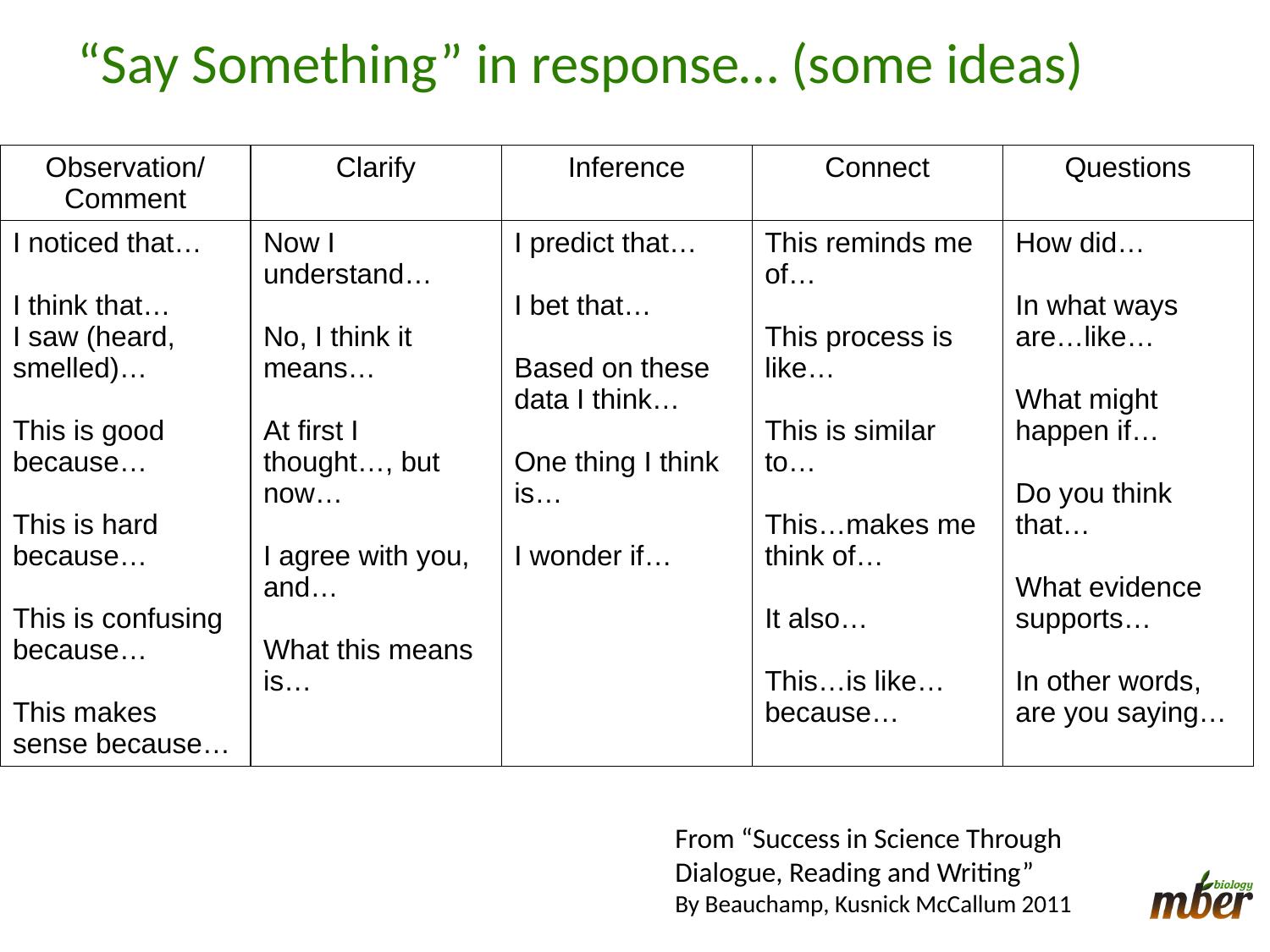

# “Say Something” in response… (some ideas)
| Observation/Comment | Clarify | Inference | Connect | Questions |
| --- | --- | --- | --- | --- |
| I noticed that… I think that… I saw (heard, smelled)… This is good because… This is hard because… This is confusing because… This makes sense because… | Now I understand… No, I think it means… At first I thought…, but now… I agree with you, and… What this means is… | I predict that… I bet that… Based on these data I think… One thing I think is… I wonder if… | This reminds me of… This process is like… This is similar to… This…makes me think of… It also… This…is like…because… | How did… In what ways are…like… What might happen if… Do you think that… What evidence supports… In other words, are you saying… |
From “Success in Science Through Dialogue, Reading and Writing”
By Beauchamp, Kusnick McCallum 2011